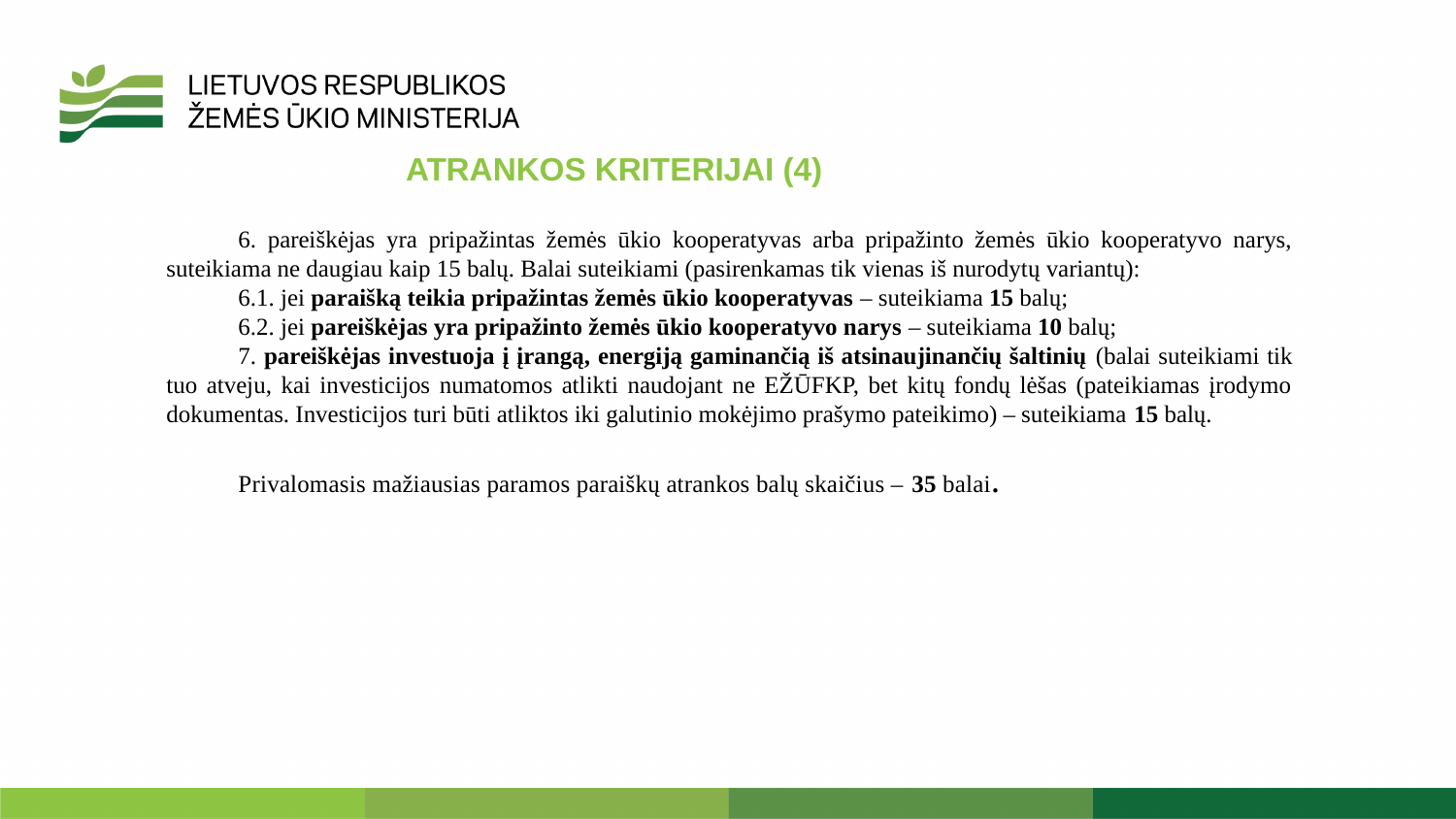

ATRANKOS KRITERIJAI (4)
6. pareiškėjas yra pripažintas žemės ūkio kooperatyvas arba pripažinto žemės ūkio kooperatyvo narys, suteikiama ne daugiau kaip 15 balų. Balai suteikiami (pasirenkamas tik vienas iš nurodytų variantų):
6.1. jei paraišką teikia pripažintas žemės ūkio kooperatyvas – suteikiama 15 balų;
6.2. jei pareiškėjas yra pripažinto žemės ūkio kooperatyvo narys – suteikiama 10 balų;
7. pareiškėjas investuoja į įrangą, energiją gaminančią iš atsinaujinančių šaltinių (balai suteikiami tik tuo atveju, kai investicijos numatomos atlikti naudojant ne EŽŪFKP, bet kitų fondų lėšas (pateikiamas įrodymo dokumentas. Investicijos turi būti atliktos iki galutinio mokėjimo prašymo pateikimo) – suteikiama 15 balų.

Privalomasis mažiausias paramos paraiškų atrankos balų skaičius – 35 balai.